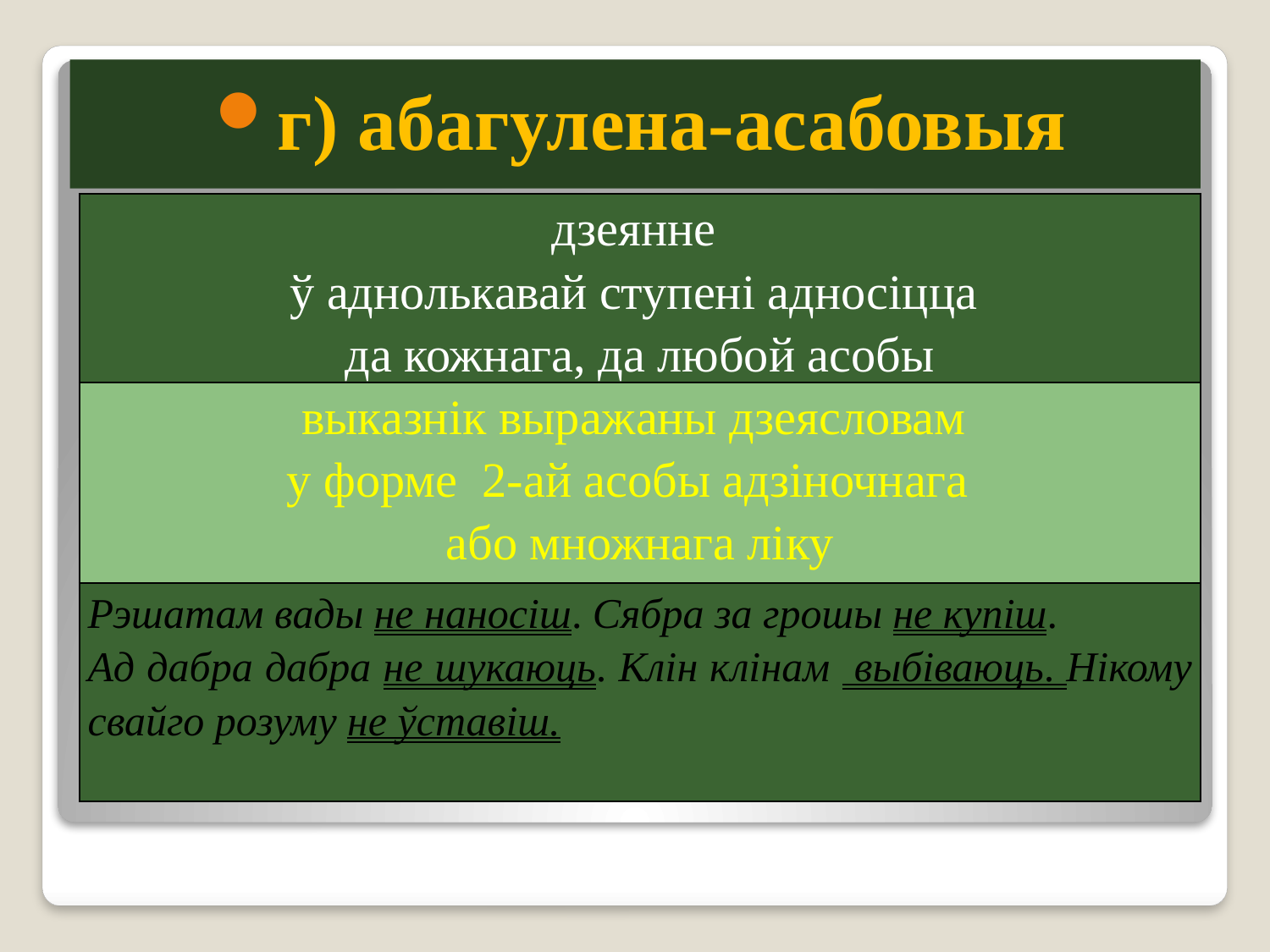

г) абагулена-асабовыя

| дзеянне ў аднолькавай ступені адносіцца да кожнага, да любой асобы |
| --- |
| выказнік выражаны дзеясловам у форме 2-ай асобы адзіночнага або множнага ліку |
| Рэшатам вады не наносіш. Сябра за грошы не купіш. Ад дабра дабра не шукаюць. Клін клінам выбіваюць. Нікому свайго розуму не ўставіш. |